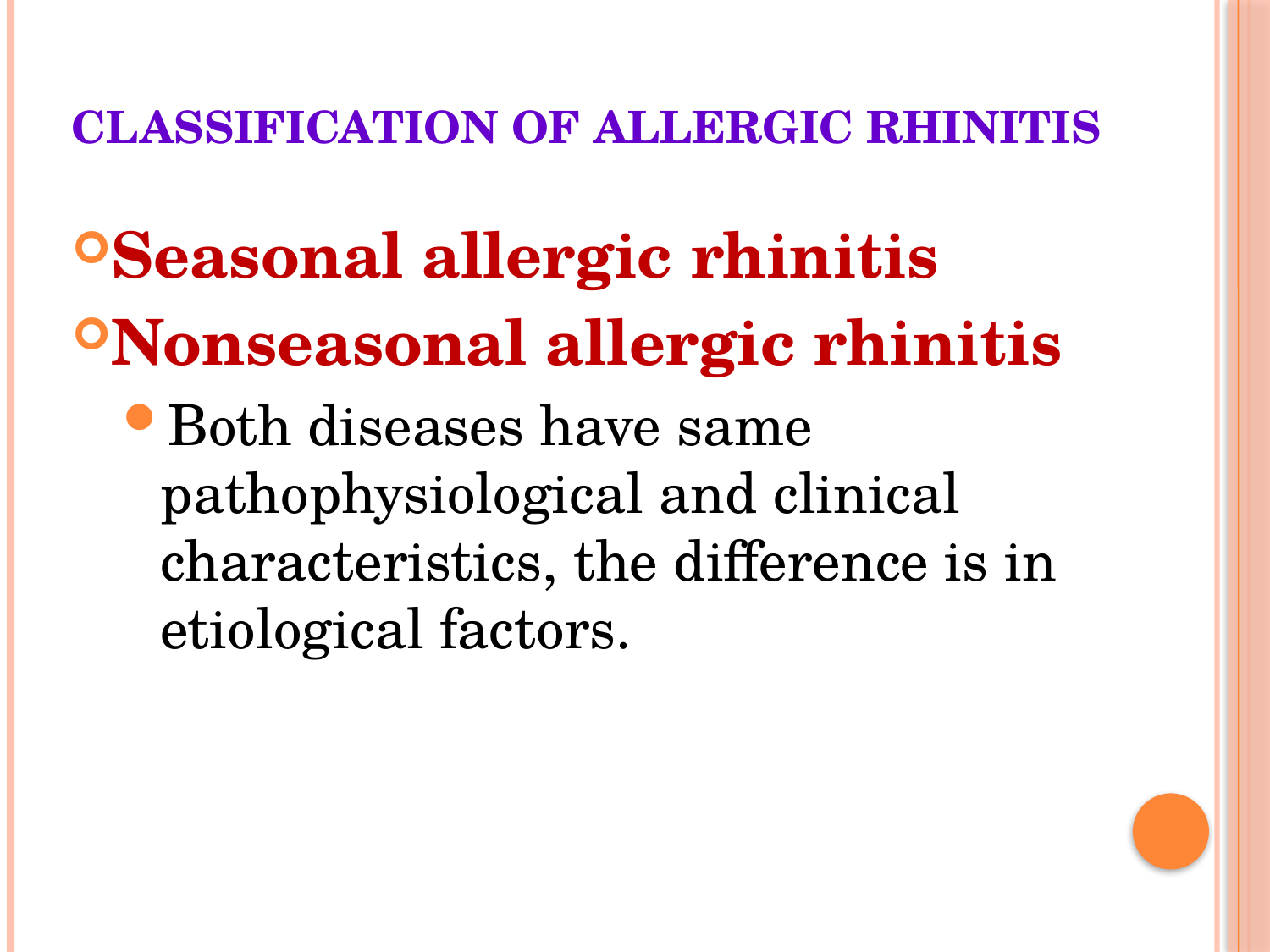

# Classification of allergic rhinitis
Seasonal allergic rhinitis
Nonseasonal allergic rhinitis
Both diseases have same pathophysiological and clinical characteristics, the difference is in etiological factors.